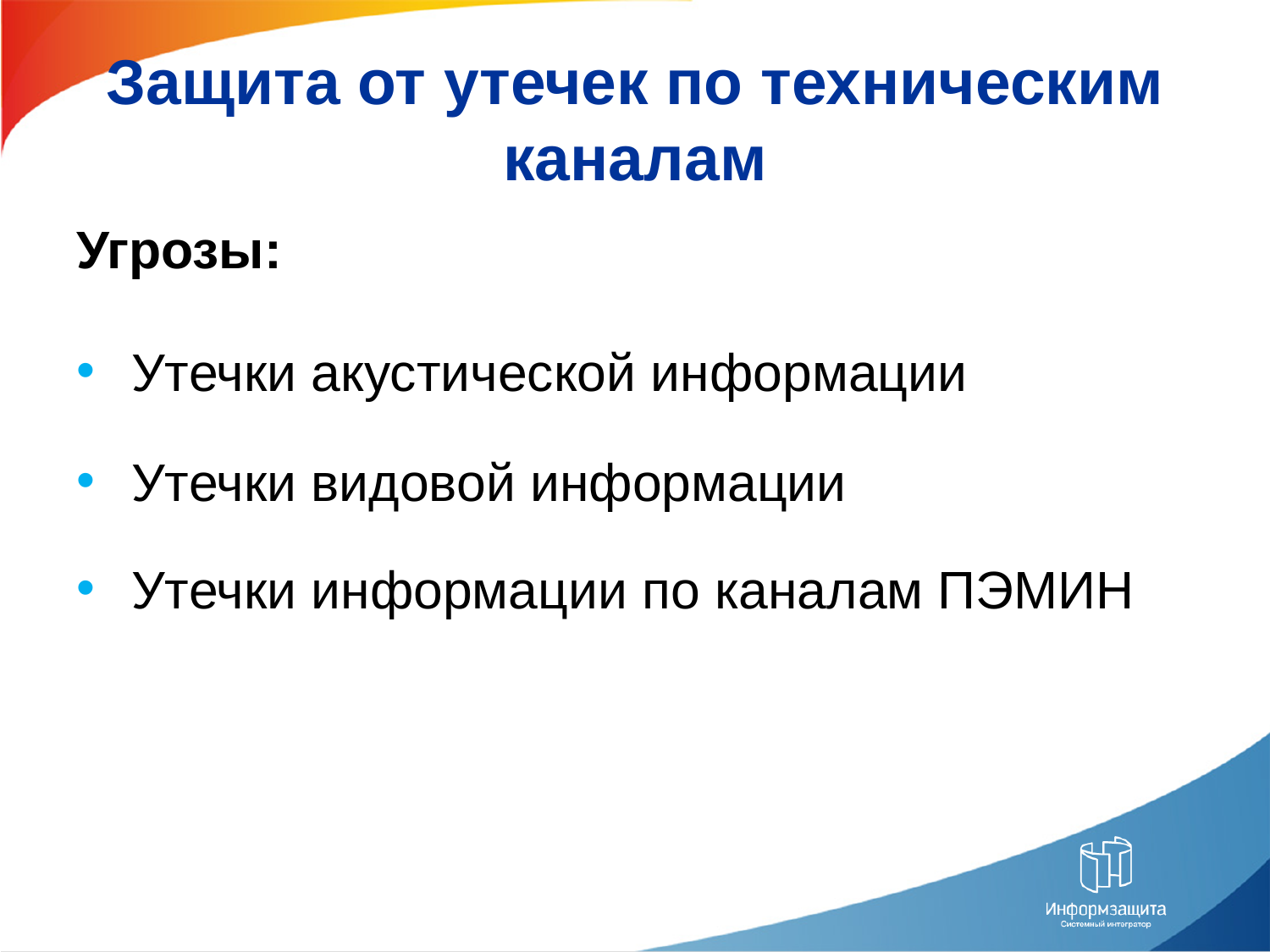

# Защита от утечек по техническим каналам
Угрозы:

Утечки акустической информации

Утечки видовой информации

Утечки информации по каналам ПЭМИН